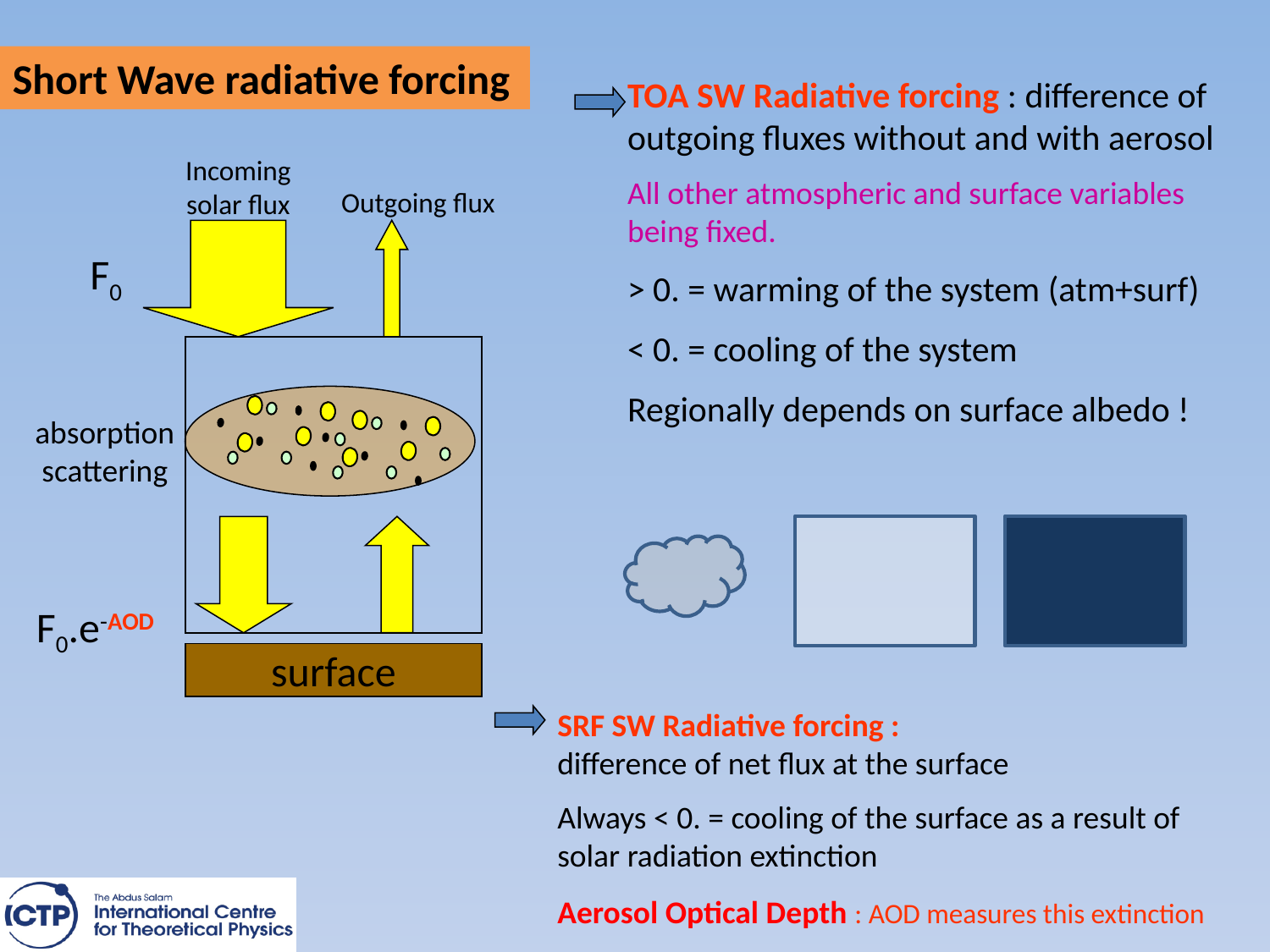

Short Wave radiative forcing
TOA SW Radiative forcing : difference of outgoing fluxes without and with aerosol
All other atmospheric and surface variables being fixed.
> 0. = warming of the system (atm+surf)
< 0. = cooling of the system
Regionally depends on surface albedo !

Incoming solar flux
Outgoing flux

F0

absorption scattering

F0.e-AOD
SRF SW Radiative forcing :
difference of net flux at the surface
Always < 0. = cooling of the surface as a result of solar radiation extinction

Aerosol Optical Depth : AOD measures this extinction
surface